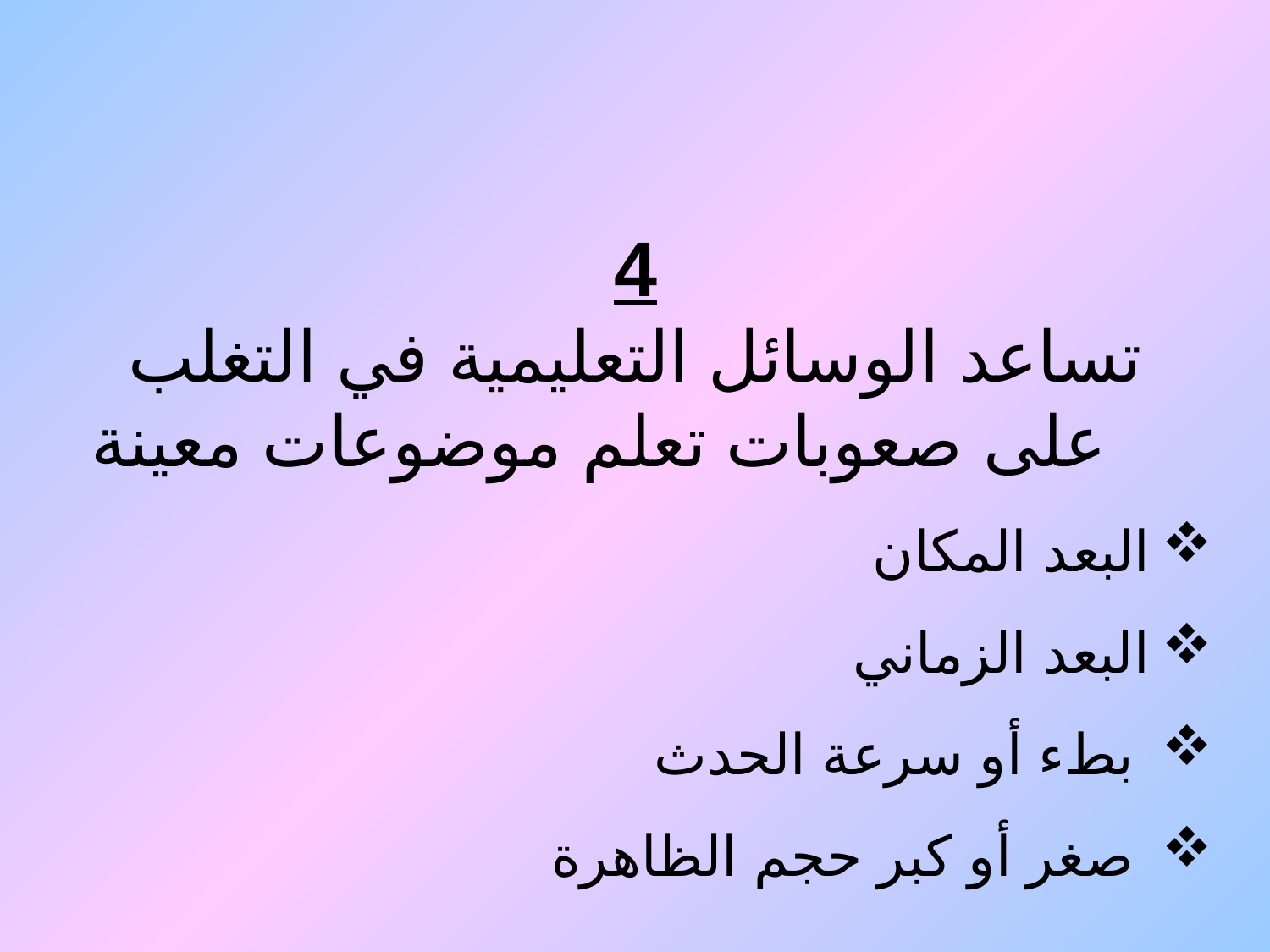

4
تساعد الوسائل التعليمية في التغلب على صعوبات تعلم موضوعات معينة
البعد المكان
البعد الزماني
 بطء أو سرعة الحدث
 صغر أو كبر حجم الظاهرة